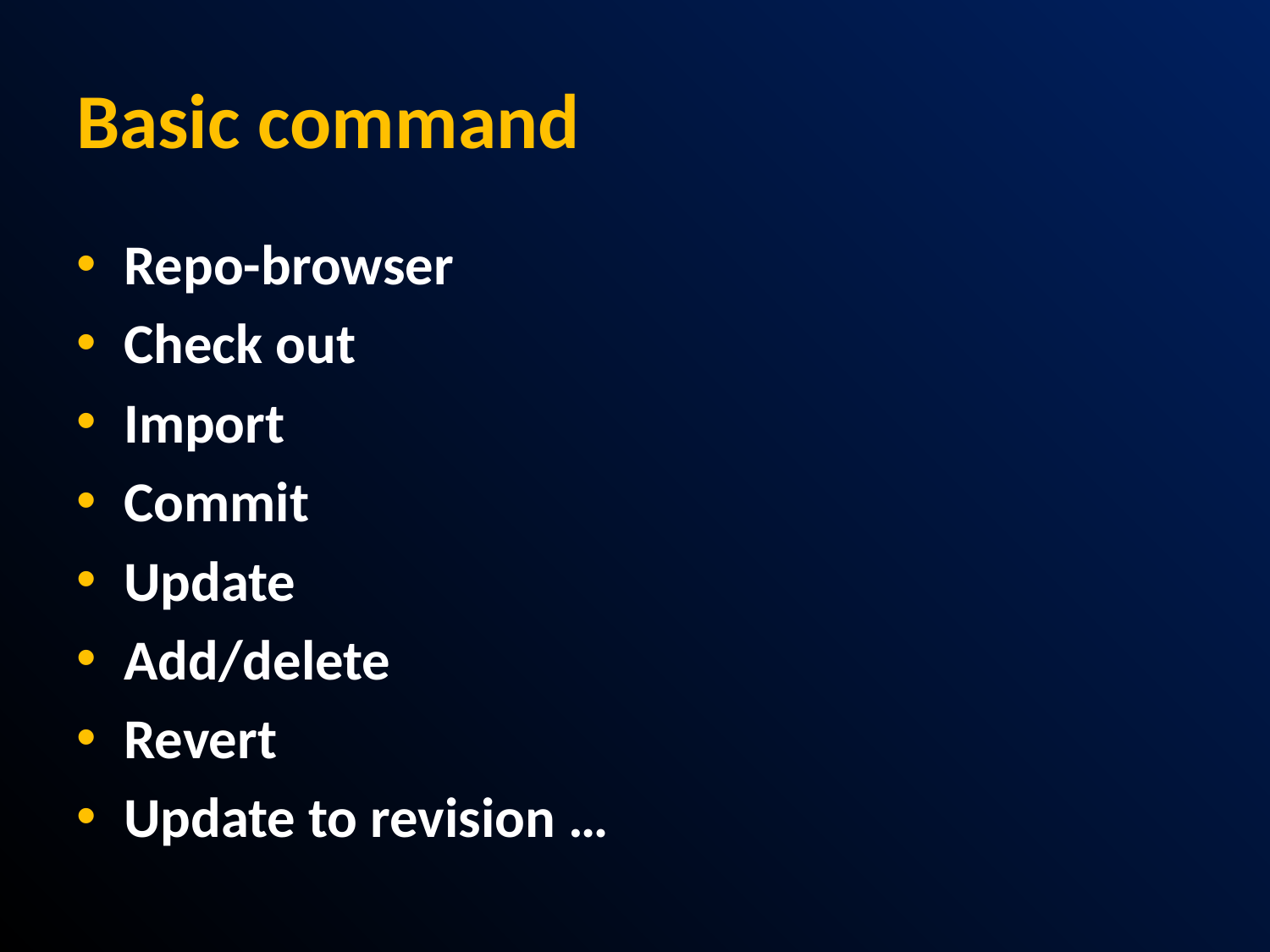

# Basic command
Repo-browser
Check out
Import
Commit
Update
Add/delete
Revert
Update to revision …